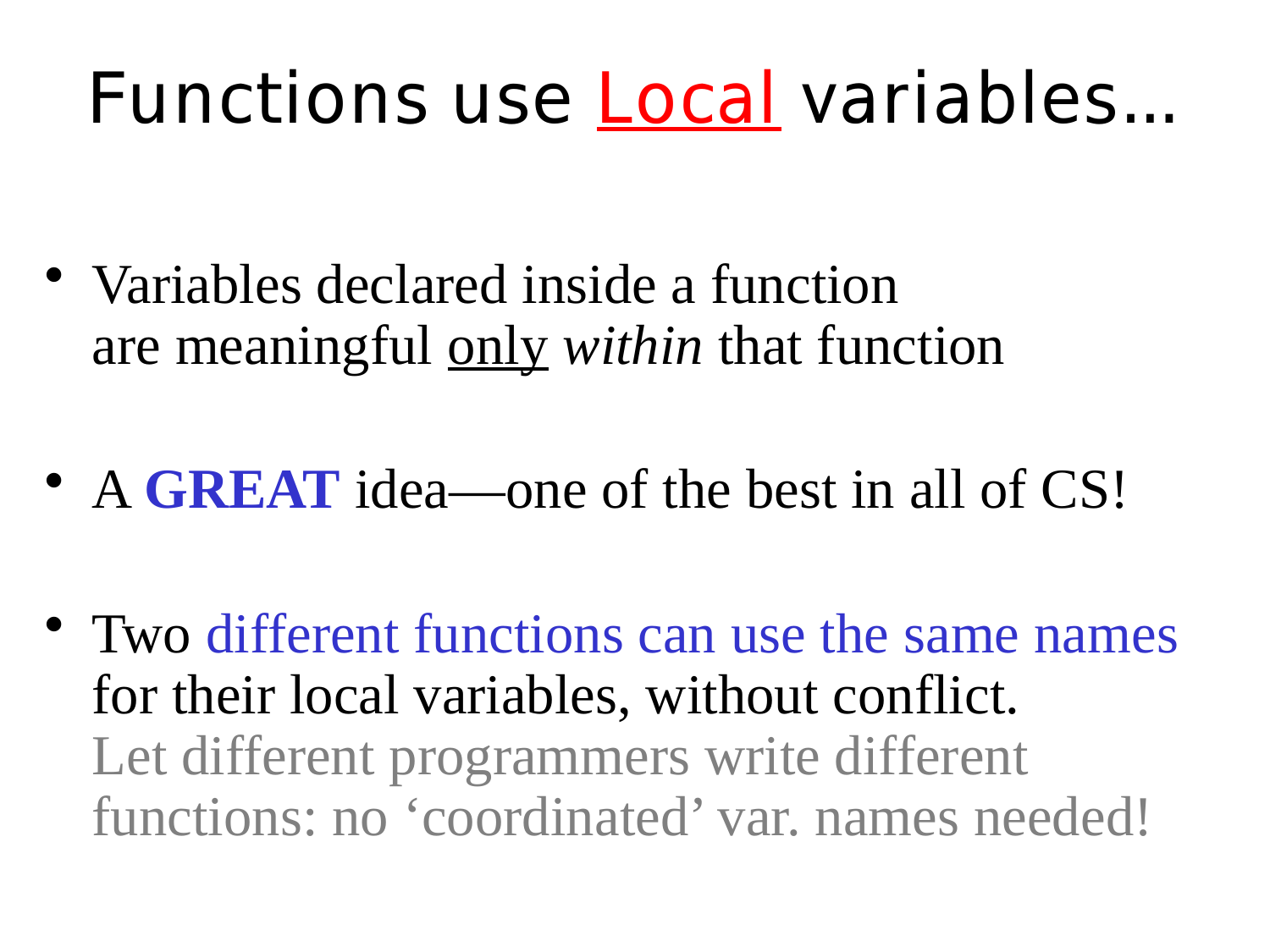

# Functions use Local variables…

Variables declared inside a function
are meaningful only within that function

A GREAT idea—one of the best in all of CS!

Two different functions can use the same names for their local variables, without conflict.
Let different programmers write different functions: no ‘coordinated’ var. names needed!